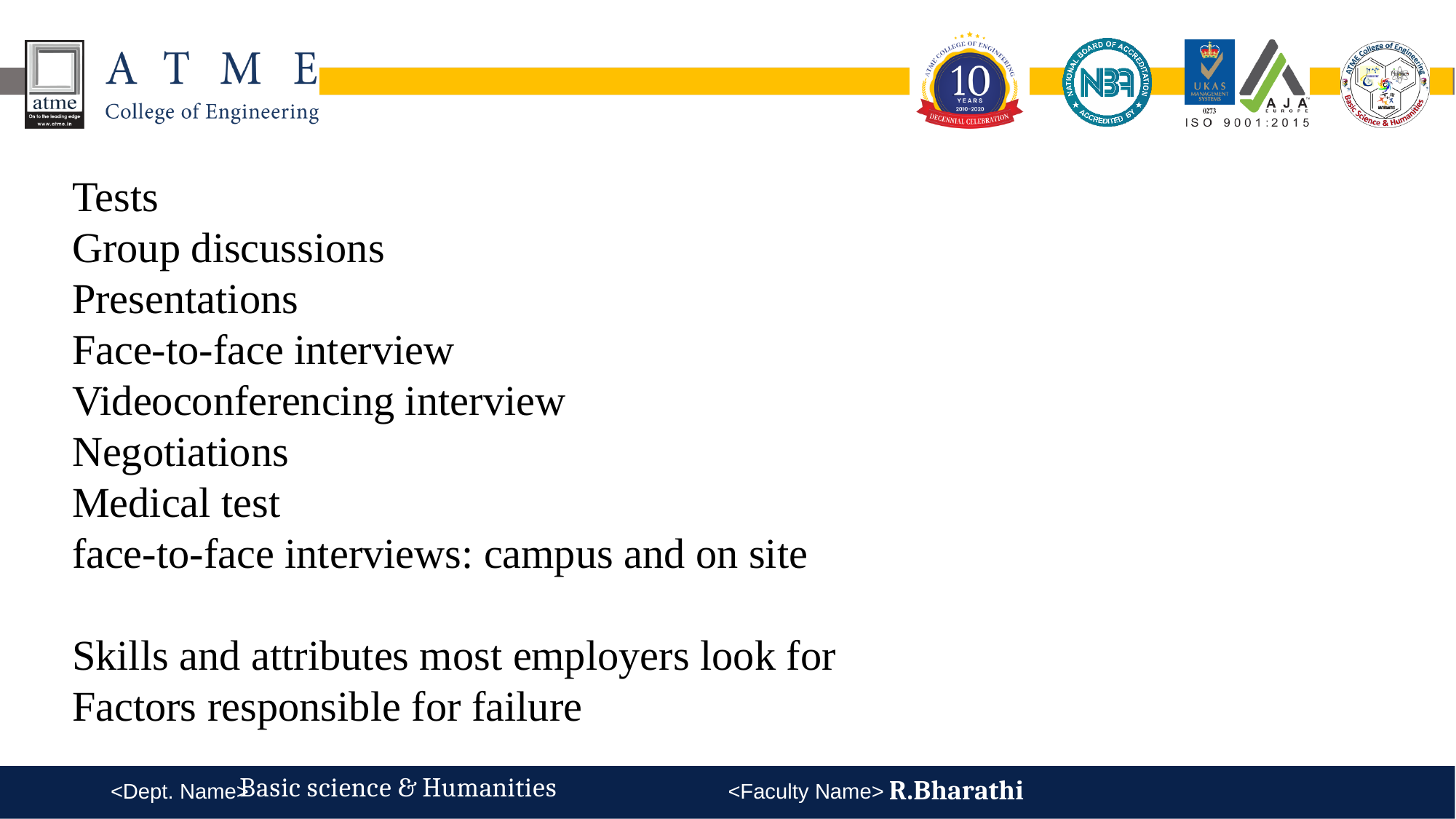

Tests
Group discussions
Presentations
Face-to-face interview
Videoconferencing interview
Negotiations
Medical test
face-to-face interviews: campus and on site

Skills and attributes most employers look for
Factors responsible for failure
Basic science & Humanities
R.Bharathi